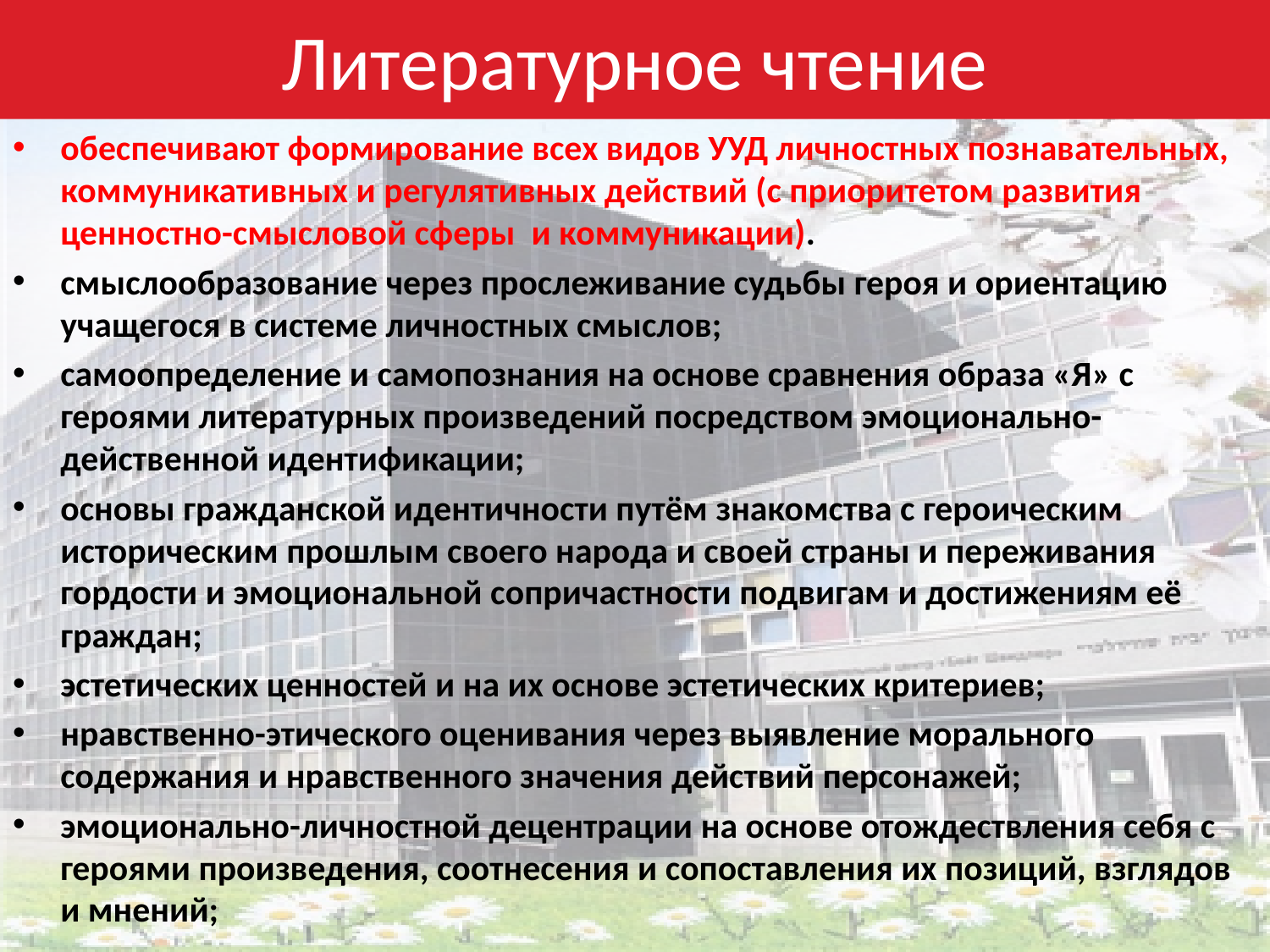

Литературное чтение
обеспечивают формирование всех видов УУД личностных познавательных, коммуникативных и регулятивных действий (с приоритетом развития ценностно-смысловой сферы  и коммуникации).
смыслообразование через прослеживание судьбы героя и ориентацию учащегося в системе личностных смыслов;
самоопределение и самопознания на основе сравнения образа «Я» с героями литературных произведений посредством эмоционально-действенной идентификации;
основы гражданской идентичности путём знакомства с героическим историческим прошлым своего народа и своей страны и переживания гордости и эмоциональной сопричастности подвигам и достижениям её граждан;
эстетических ценностей и на их основе эстетических критериев;
нравственно-этического оценивания через выявление морального содержания и нравственного значения действий персонажей;
эмоционально-личностной децентрации на основе отождествления себя с героями произведения, соотнесения и сопоставления их позиций, взглядов и мнений;